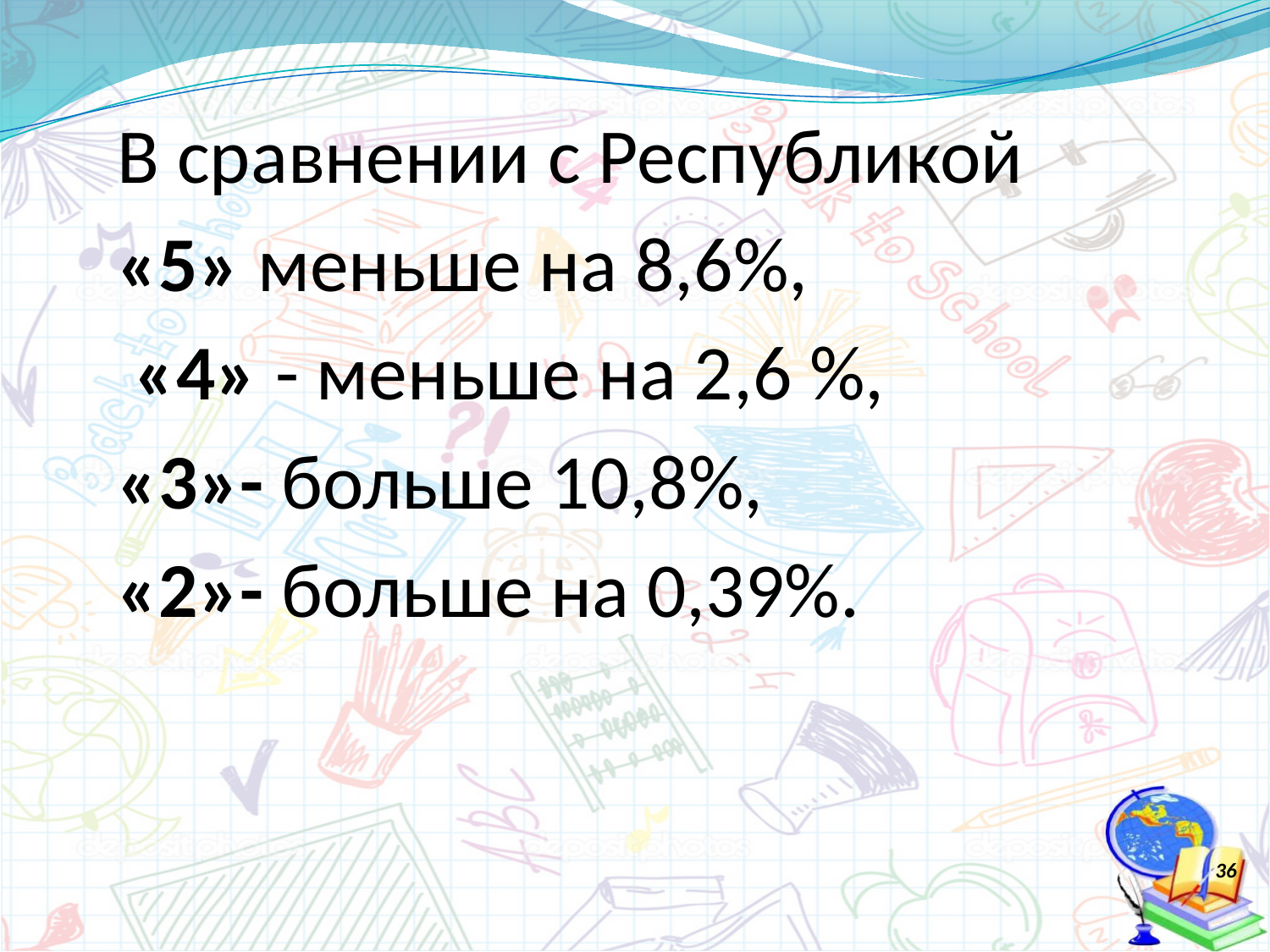

#
   В сравнении с Республикой
  «5» меньше на 8,6%,
   «4» - меньше на 2,6 %,
  «3»- больше 10,8%,
  «2»- больше на 0,39%.

36